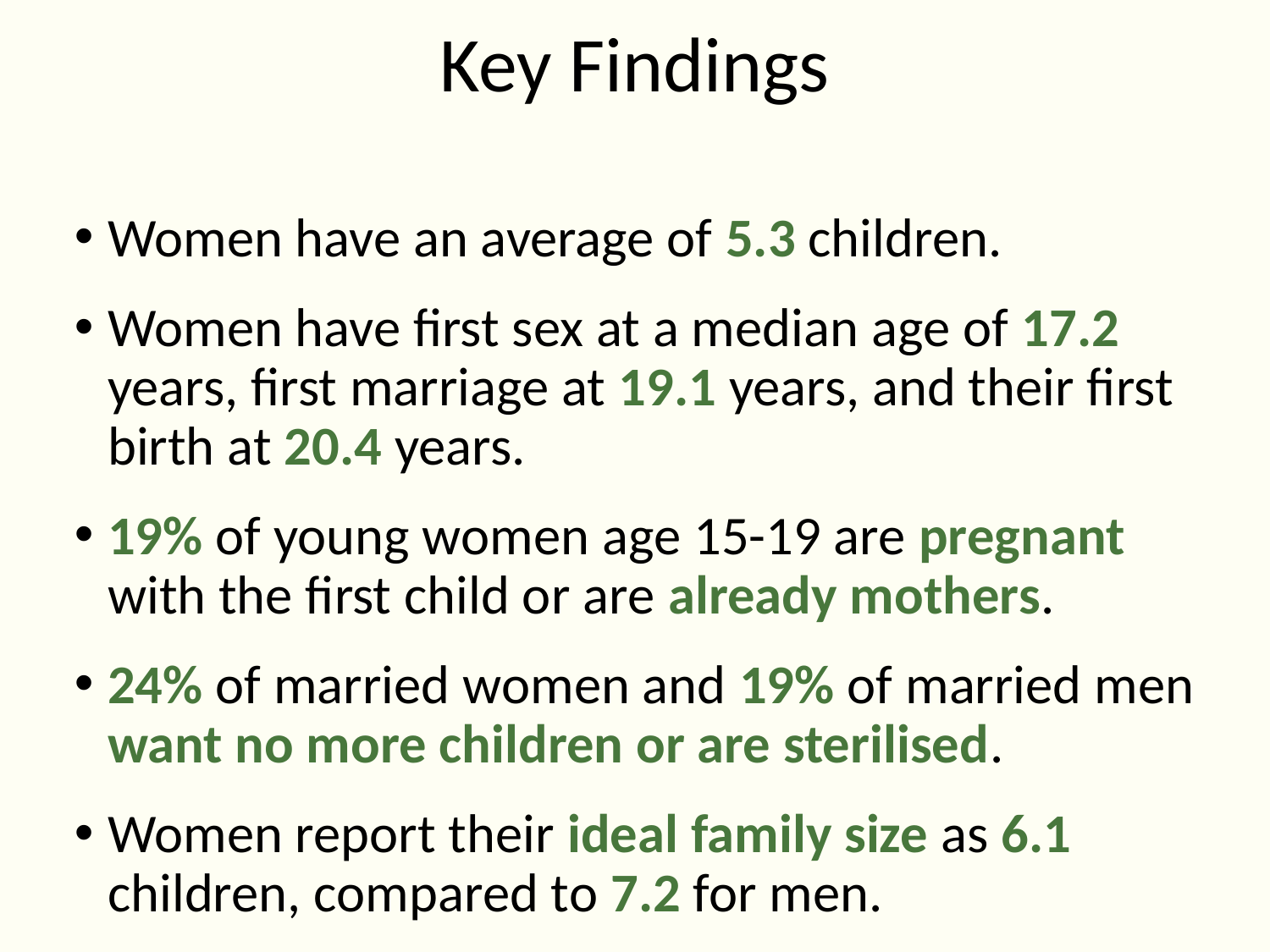

# Key Findings
Women have an average of 5.3 children.
Women have first sex at a median age of 17.2 years, first marriage at 19.1 years, and their first birth at 20.4 years.
19% of young women age 15-19 are pregnant with the first child or are already mothers.
24% of married women and 19% of married men want no more children or are sterilised.
Women report their ideal family size as 6.1 children, compared to 7.2 for men.